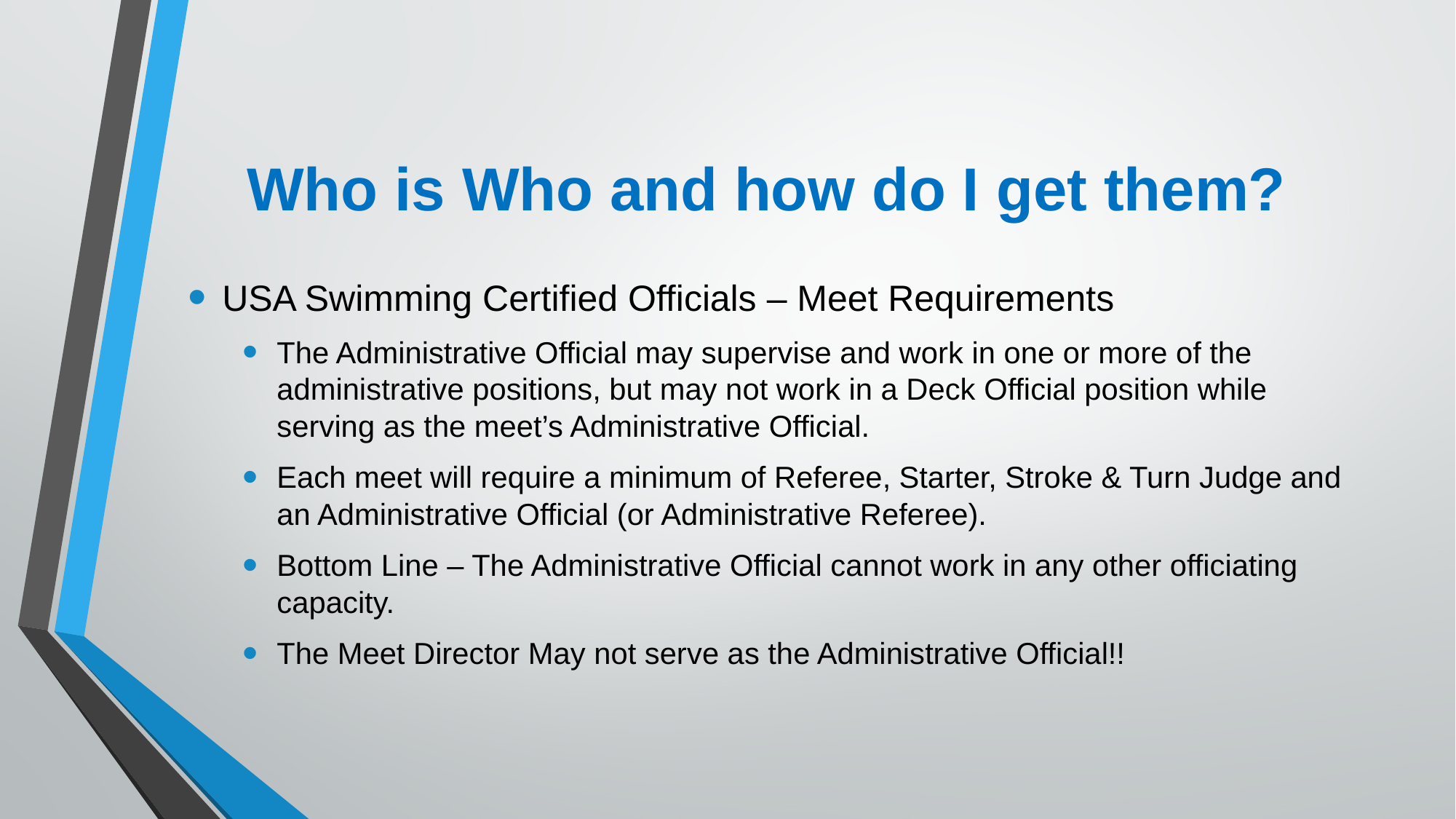

# Who is Who and how do I get them?
USA Swimming Certified Officials – Meet Requirements
The Administrative Official may supervise and work in one or more of the administrative positions, but may not work in a Deck Official position while serving as the meet’s Administrative Official.
Each meet will require a minimum of Referee, Starter, Stroke & Turn Judge and an Administrative Official (or Administrative Referee).
Bottom Line – The Administrative Official cannot work in any other officiating capacity.
The Meet Director May not serve as the Administrative Official!!